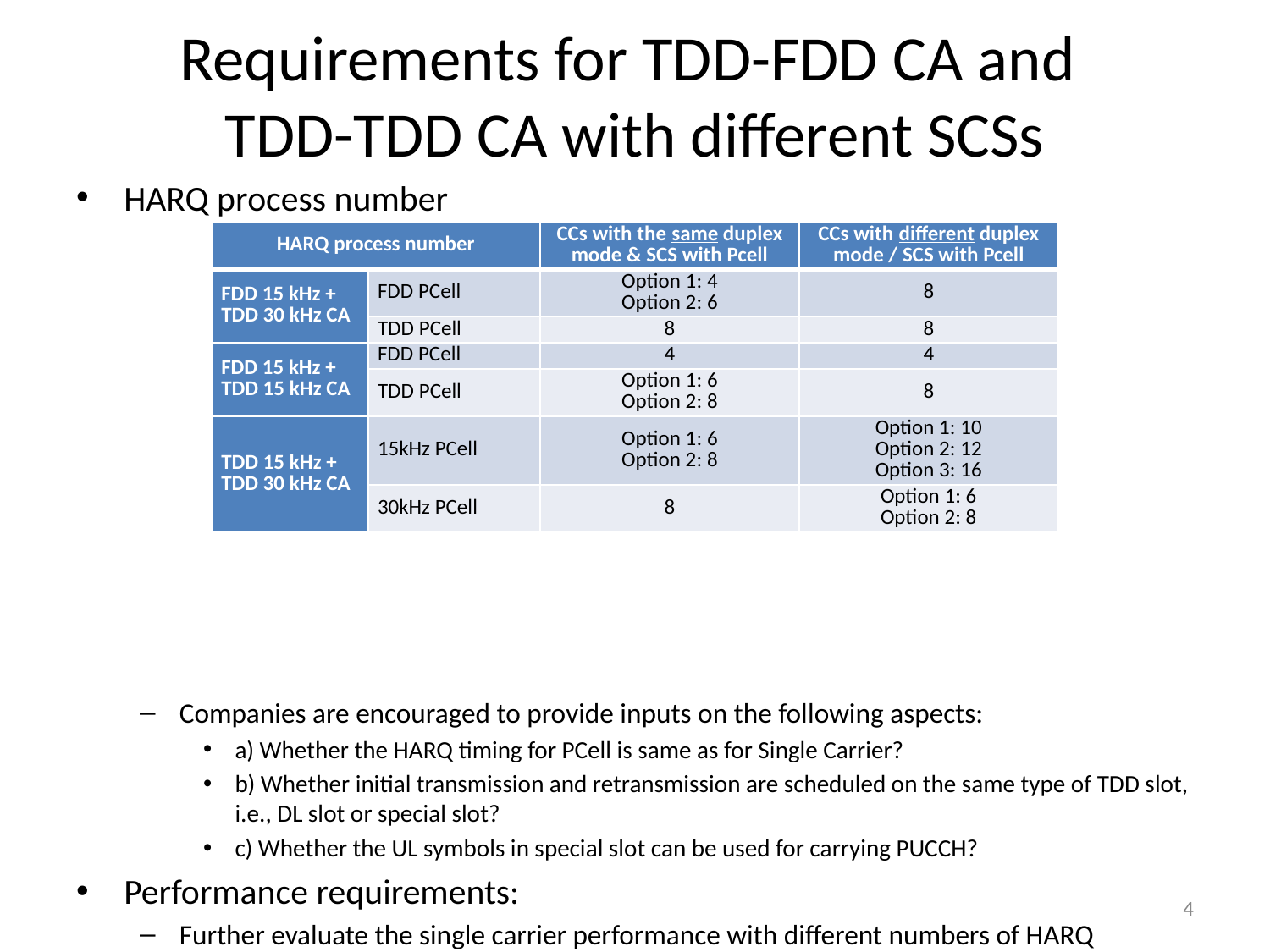

# Requirements for TDD-FDD CA and TDD-TDD CA with different SCSs
HARQ process number

Companies are encouraged to provide inputs on the following aspects:
a) Whether the HARQ timing for PCell is same as for Single Carrier?
b) Whether initial transmission and retransmission are scheduled on the same type of TDD slot, i.e., DL slot or special slot?
c) Whether the UL symbols in special slot can be used for carrying PUCCH?
Performance requirements:
Further evaluate the single carrier performance with different numbers of HARQ processes.
Use the HARQ process numbers from table above

| HARQ process number |  | CCs with the same duplex mode & SCS with Pcell | CCs with different duplex mode / SCS with Pcell |
| --- | --- | --- | --- |
| FDD 15 kHz + TDD 30 kHz CA | FDD PCell | Option 1: 4 Option 2: 6 | 8 |
|  | TDD PCell | 8 | 8 |
| FDD 15 kHz + TDD 15 kHz CA | FDD PCell | 4 | 4 |
|  | TDD PCell | Option 1: 6 Option 2: 8 | 8 |
| TDD 15 kHz + TDD 30 kHz CA | 15kHz PCell | Option 1: 6 Option 2: 8 | Option 1: 10 Option 2: 12 Option 3: 16 |
|  | 30kHz PCell | 8 | Option 1: 6 Option 2: 8 |
4